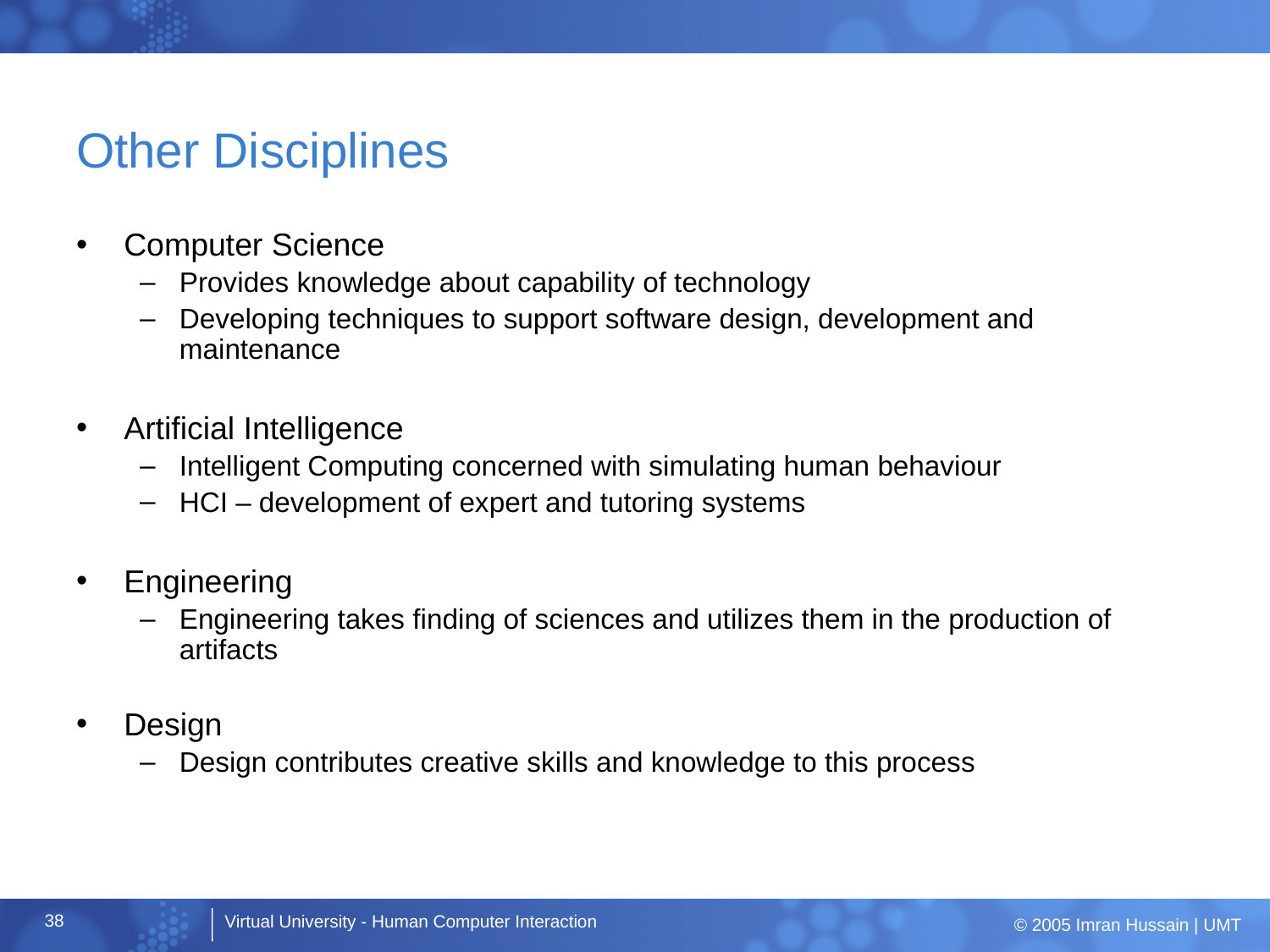

# Other Disciplines
Computer Science
Provides knowledge about capability of technology
Developing techniques to support software design, development and maintenance

Artificial Intelligence
Intelligent Computing concerned with simulating human behaviour
HCI – development of expert and tutoring systems

Engineering
Engineering takes finding of sciences and utilizes them in the production of artifacts

Design
Design contributes creative skills and knowledge to this process